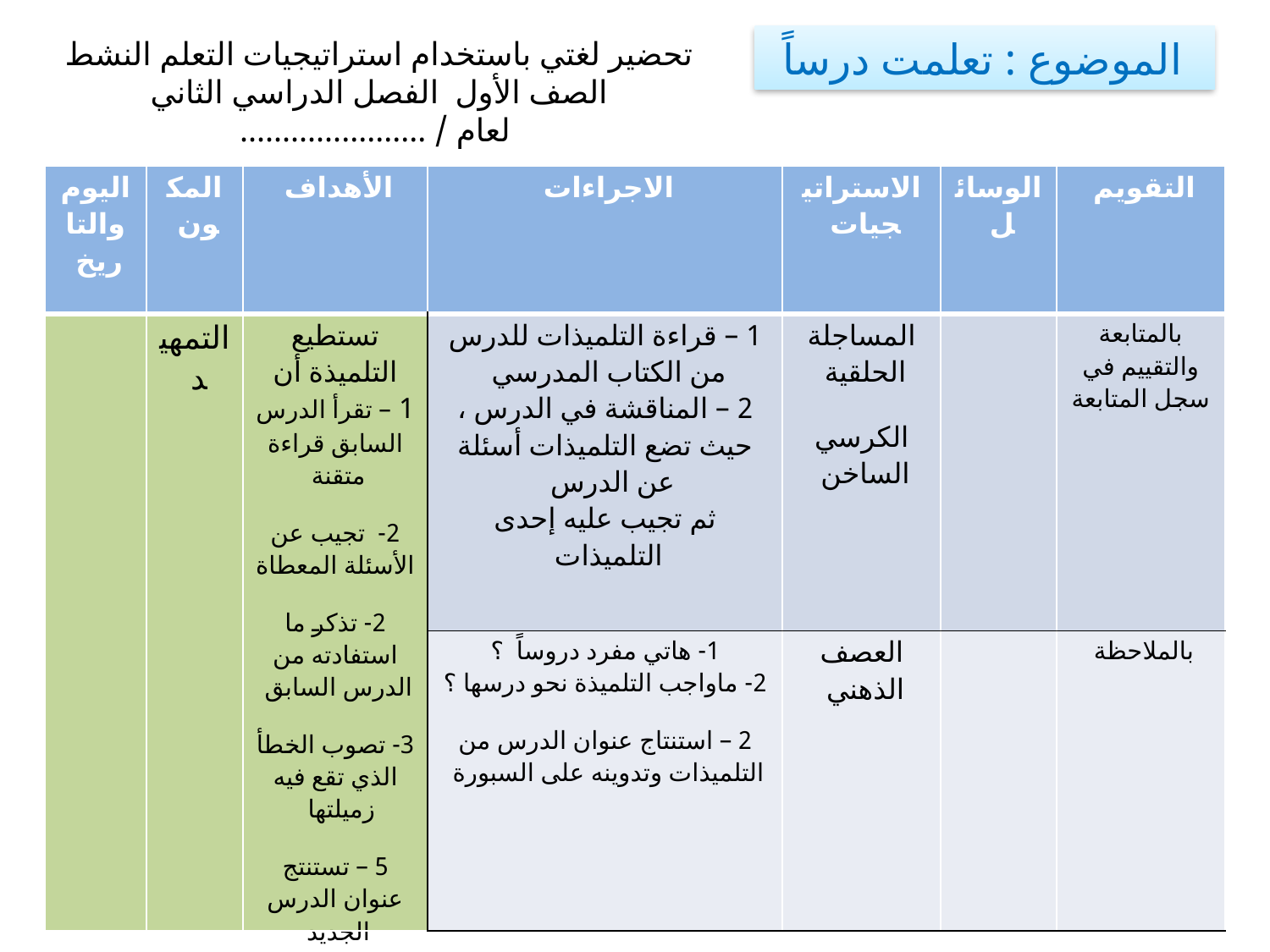

الموضوع : تعلمت درساً
تحضير لغتي باستخدام استراتيجيات التعلم النشط
الصف الأول  الفصل الدراسي الثاني  لعام / ......................

| اليوم والتاريخ | المكون | الأهداف | الاجراءات | الاستراتيجيات | الوسائل | التقويم |
| --- | --- | --- | --- | --- | --- | --- |
|  | التمهيد | تستطيع التلميذة أن 1 – تقرأ الدرس السابق قراءة متقنة 2- تجيب عن الأسئلة المعطاة 2- تذكر ما استفادته من الدرس السابق 3- تصوب الخطأ الذي تقع فيه زميلتها 5 – تستنتج عنوان الدرس الجديد | 1 – قراءة التلميذات للدرس من الكتاب المدرسي 2 – المناقشة في الدرس ، حيث تضع التلميذات أسئلة عن الدرس ثم تجيب عليه إحدى التلميذات | المساجلة الحلقية الكرسي الساخن |  | بالمتابعة والتقييم في سجل المتابعة |
|  |  |  | 1- هاتي مفرد دروساً ؟ 2- ماواجب التلميذة نحو درسها ؟ 2 – استنتاج عنوان الدرس من التلميذات وتدوينه على السبورة | العصف الذهني |  | بالملاحظة |